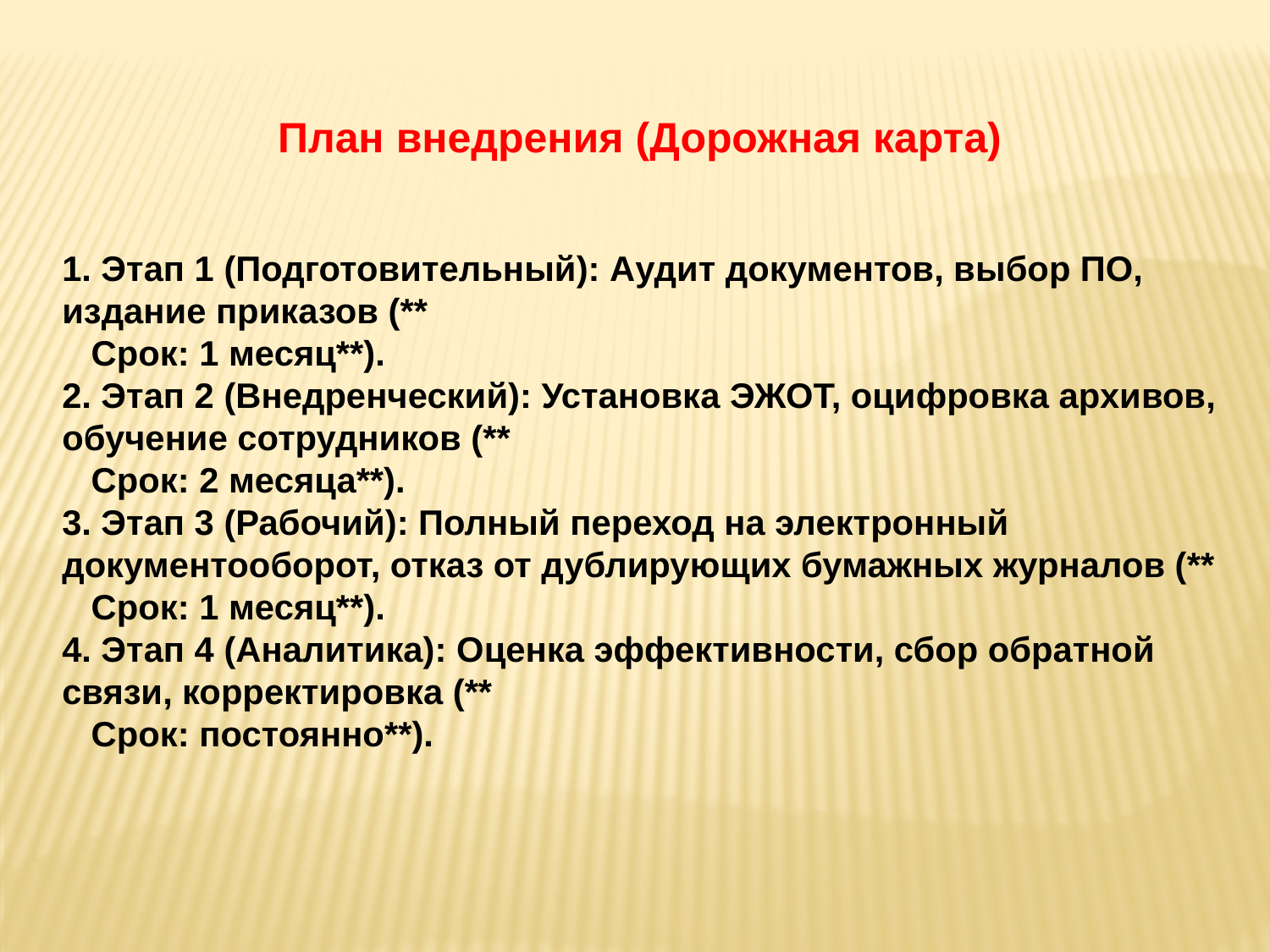

План внедрения (Дорожная карта)

1. Этап 1 (Подготовительный): Аудит документов, выбор ПО, издание приказов (**
   Срок: 1 месяц**).
2. Этап 2 (Внедренческий): Установка ЭЖОТ, оцифровка архивов, обучение сотрудников (**
   Срок: 2 месяца**).
3. Этап 3 (Рабочий): Полный переход на электронный документооборот, отказ от дублирующих бумажных журналов (**
   Срок: 1 месяц**).
4. Этап 4 (Аналитика): Оценка эффективности, сбор обратной связи, корректировка (**
   Срок: постоянно**).